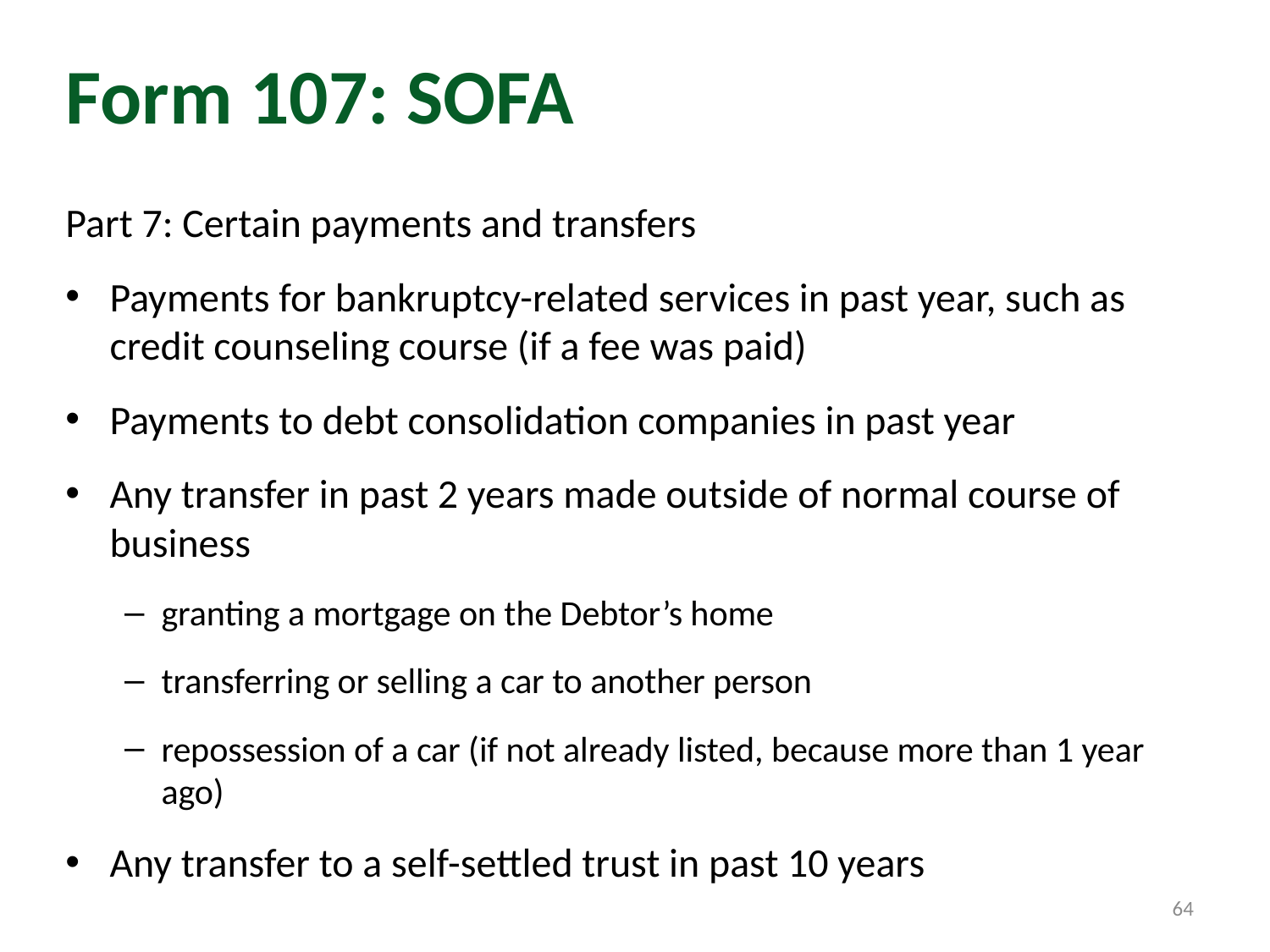

# Form 107: SOFA
Part 7: Certain payments and transfers
Payments for bankruptcy-related services in past year, such as credit counseling course (if a fee was paid)
Payments to debt consolidation companies in past year
Any transfer in past 2 years made outside of normal course of business
granting a mortgage on the Debtor’s home
transferring or selling a car to another person
repossession of a car (if not already listed, because more than 1 year ago)
Any transfer to a self-settled trust in past 10 years
64